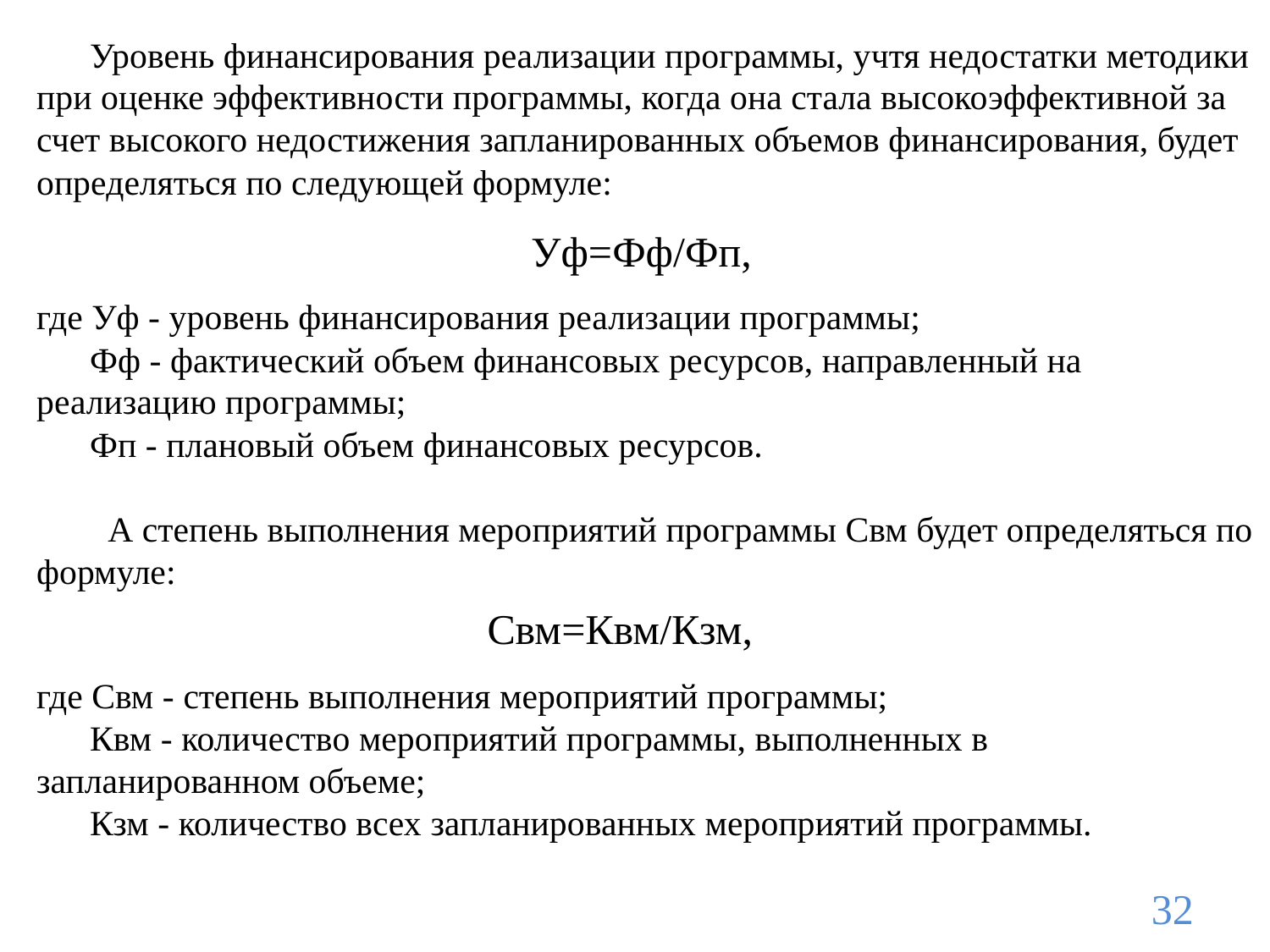

Уровень финансирования реализации программы, учтя недостатки методики при оценке эффективности программы, когда она стала высокоэффективной за счет высокого недостижения запланированных объемов финансирования, будет определяться по следующей формуле:

Уф=Фф/Фп,

где Уф - уровень финансирования реализации программы;
      Фф - фактический объем финансовых ресурсов, направленный на реализацию программы;
      Фп - плановый объем финансовых ресурсов.

        А степень выполнения мероприятий программы Свм будет определяться по формуле:

Свм=Квм/Кзм,

где Свм - степень выполнения мероприятий программы;
      Квм - количество мероприятий программы, выполненных в запланированном объеме;
      Кзм - количество всех запланированных мероприятий программы.

32